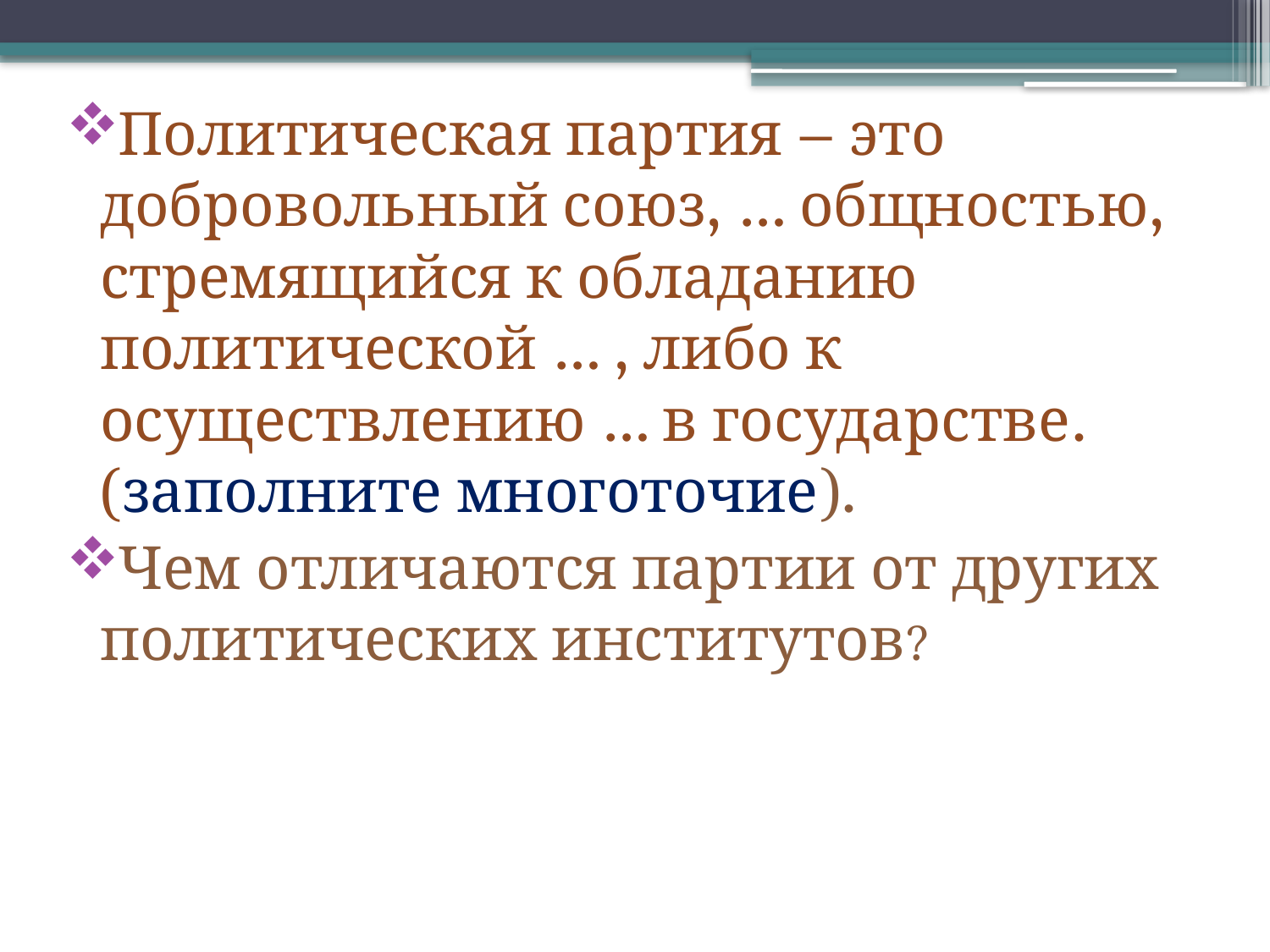

Политическая партия – это добровольный союз, … общностью, стремящийся к обладанию политической … , либо к осуществлению … в государстве. (заполните многоточие).
Чем отличаются партии от других политических институтов?